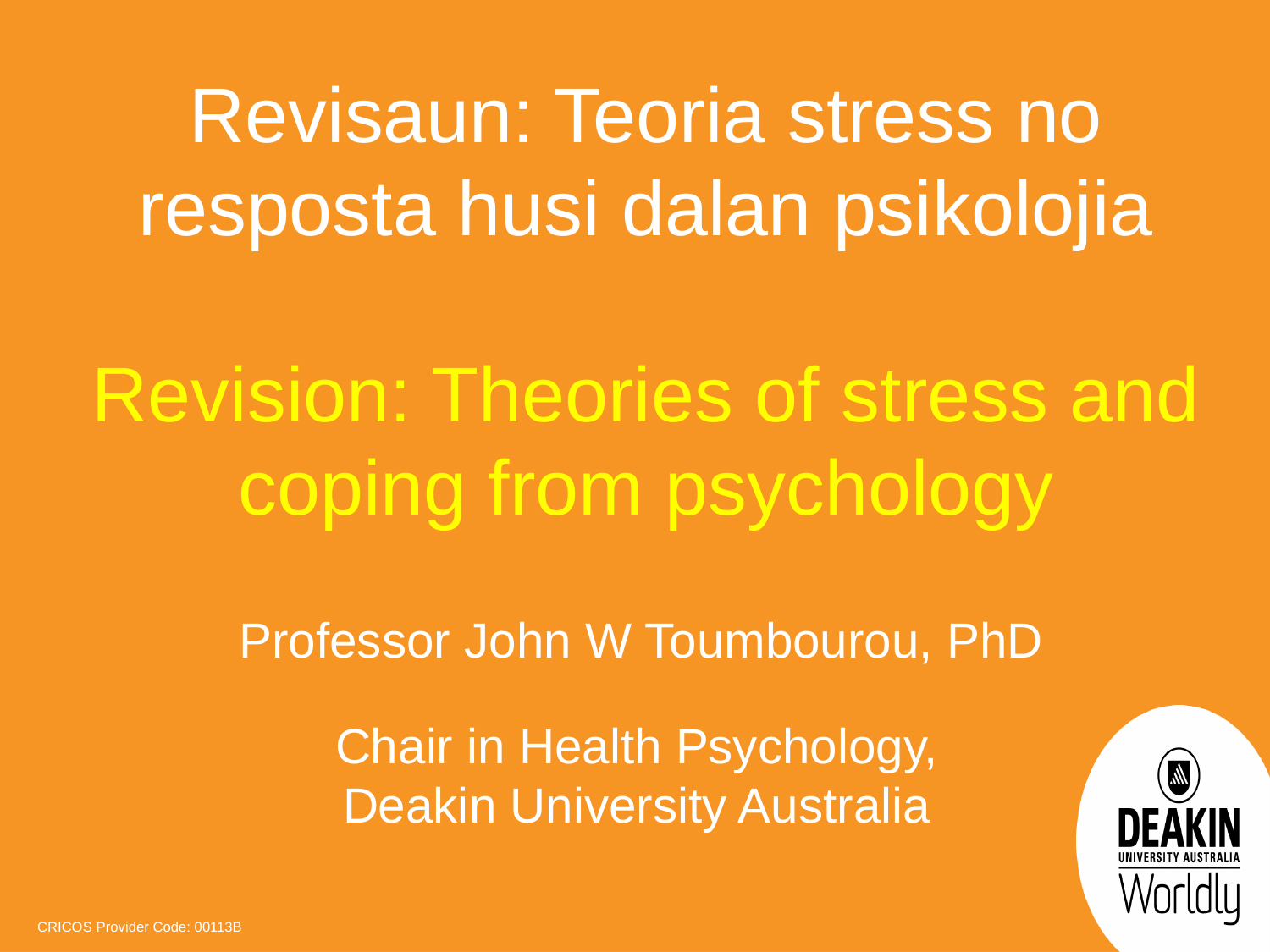

Revisaun: Teoria stress no resposta husi dalan psikolojia

Revision: Theories of stress and coping from psychology
Professor John W Toumbourou, PhD
Chair in Health Psychology,
Deakin University Australia